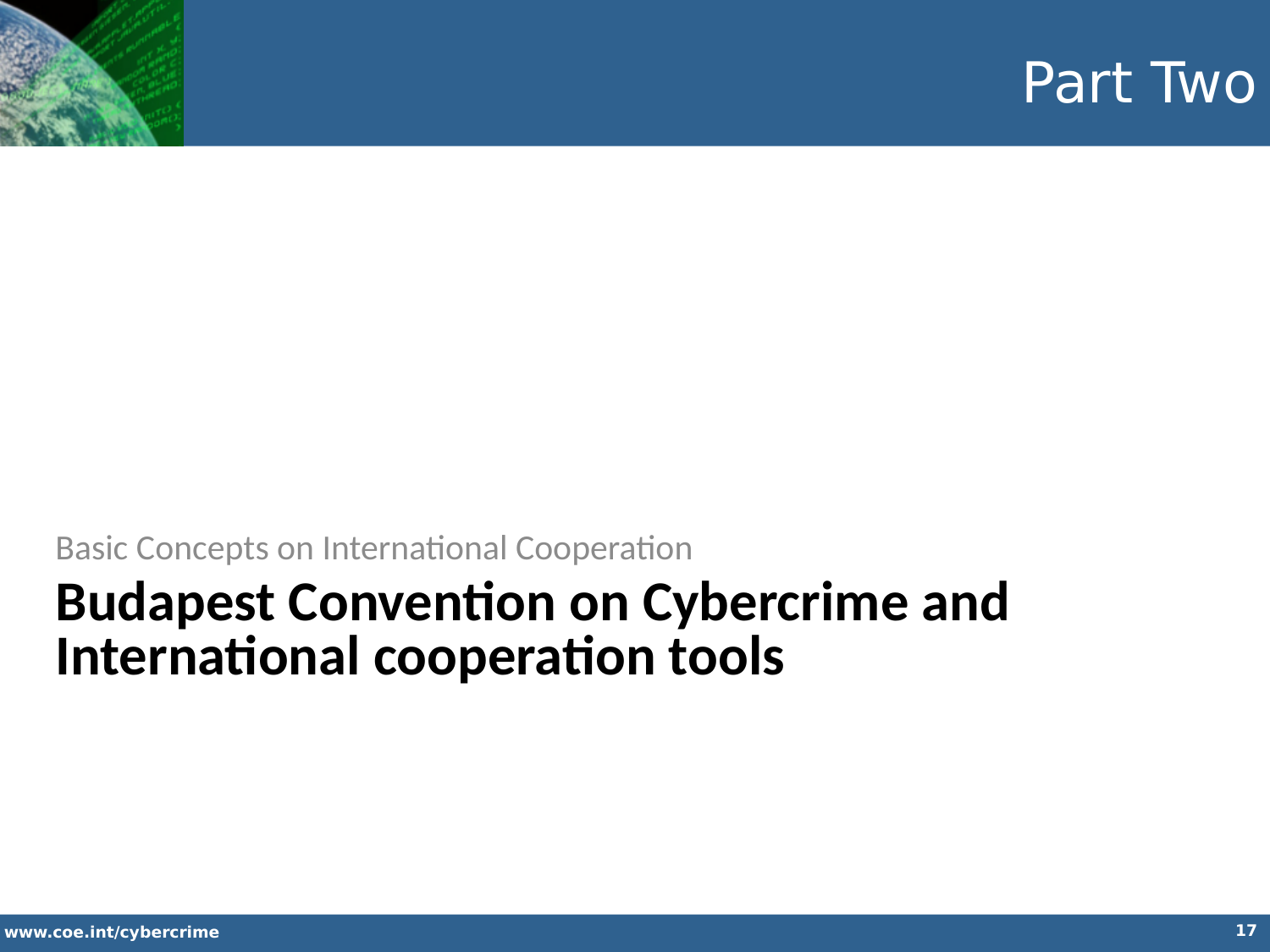

Part Two
Basic Concepts on International Cooperation
Budapest Convention on Cybercrime and International cooperation tools
17